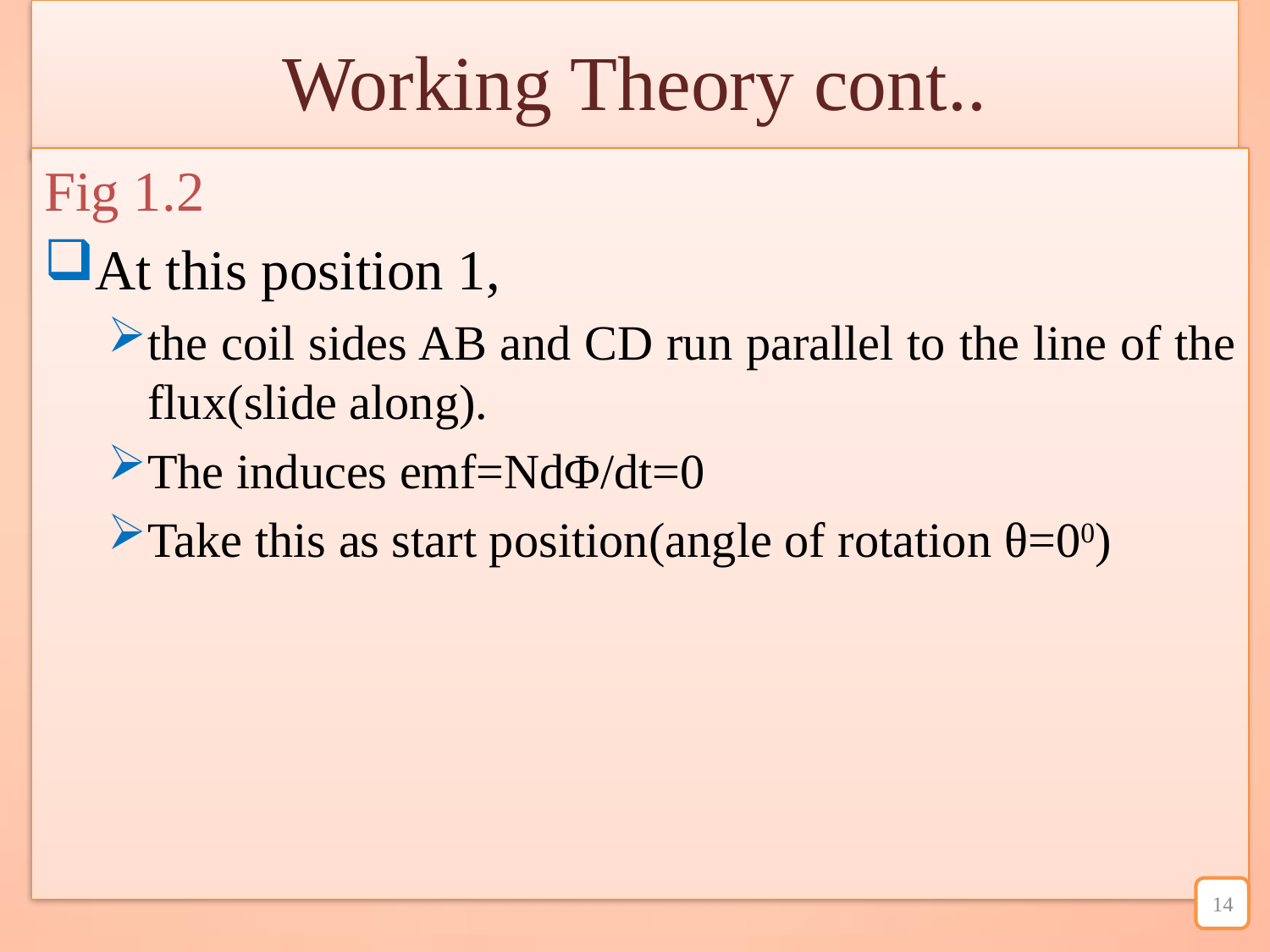

# Working Theory cont..
Fig 1.2
At this position 1,
the coil sides AB and CD run parallel to the line of the flux(slide along).
The induces emf=NdΦ/dt=0
Take this as start position(angle of rotation θ=00)

14